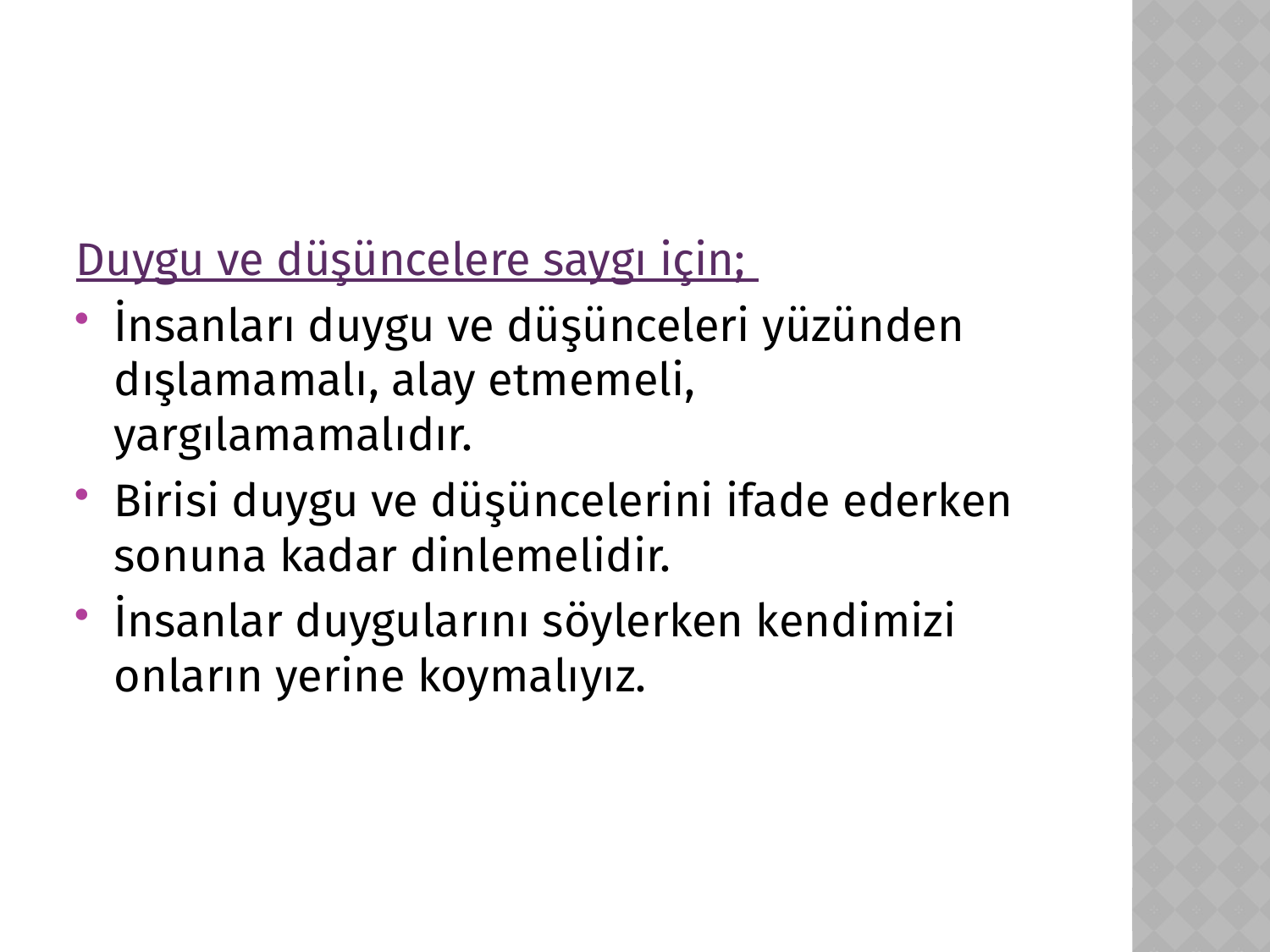

#
Duygu ve düşüncelere saygı için;
İnsanları duygu ve düşünceleri yüzünden dışlamamalı, alay etmemeli, yargılamamalıdır.
Birisi duygu ve düşüncelerini ifade ederken sonuna kadar dinlemelidir.
İnsanlar duygularını söylerken kendimizi onların yerine koymalıyız.